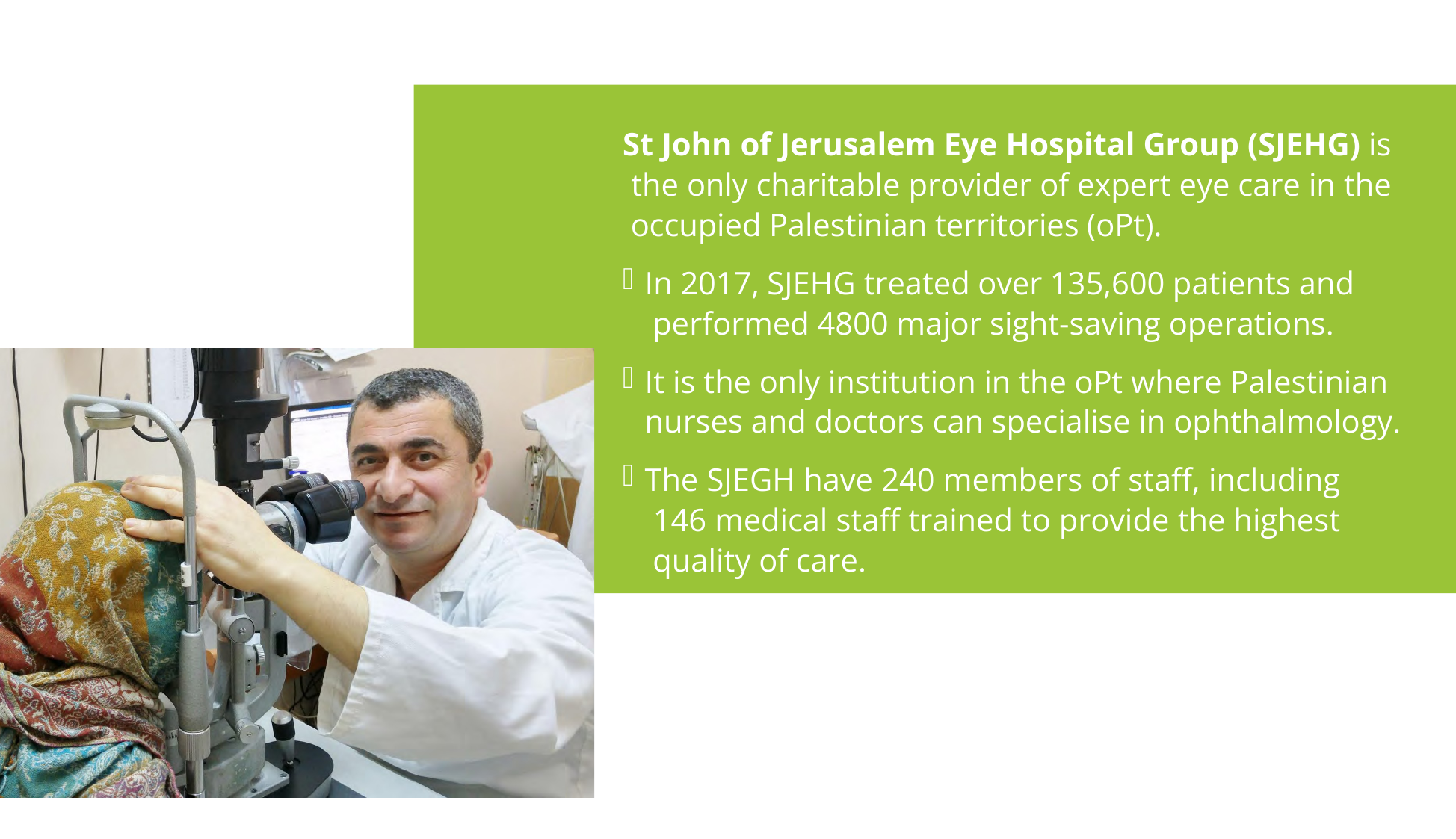

St John of Jerusalem Eye Hospital Group (SJEHG) is  the only charitable provider of expert eye care in the  occupied Palestinian territories (oPt).
In 2017, SJEHG treated over 135,600 patients and  performed 4800 major sight-saving operations.
It is the only institution in the oPt where Palestinian  nurses and doctors can specialise in ophthalmology.
The SJEGH have 240 members of staff, including  146 medical staff trained to provide the highest  quality of care.